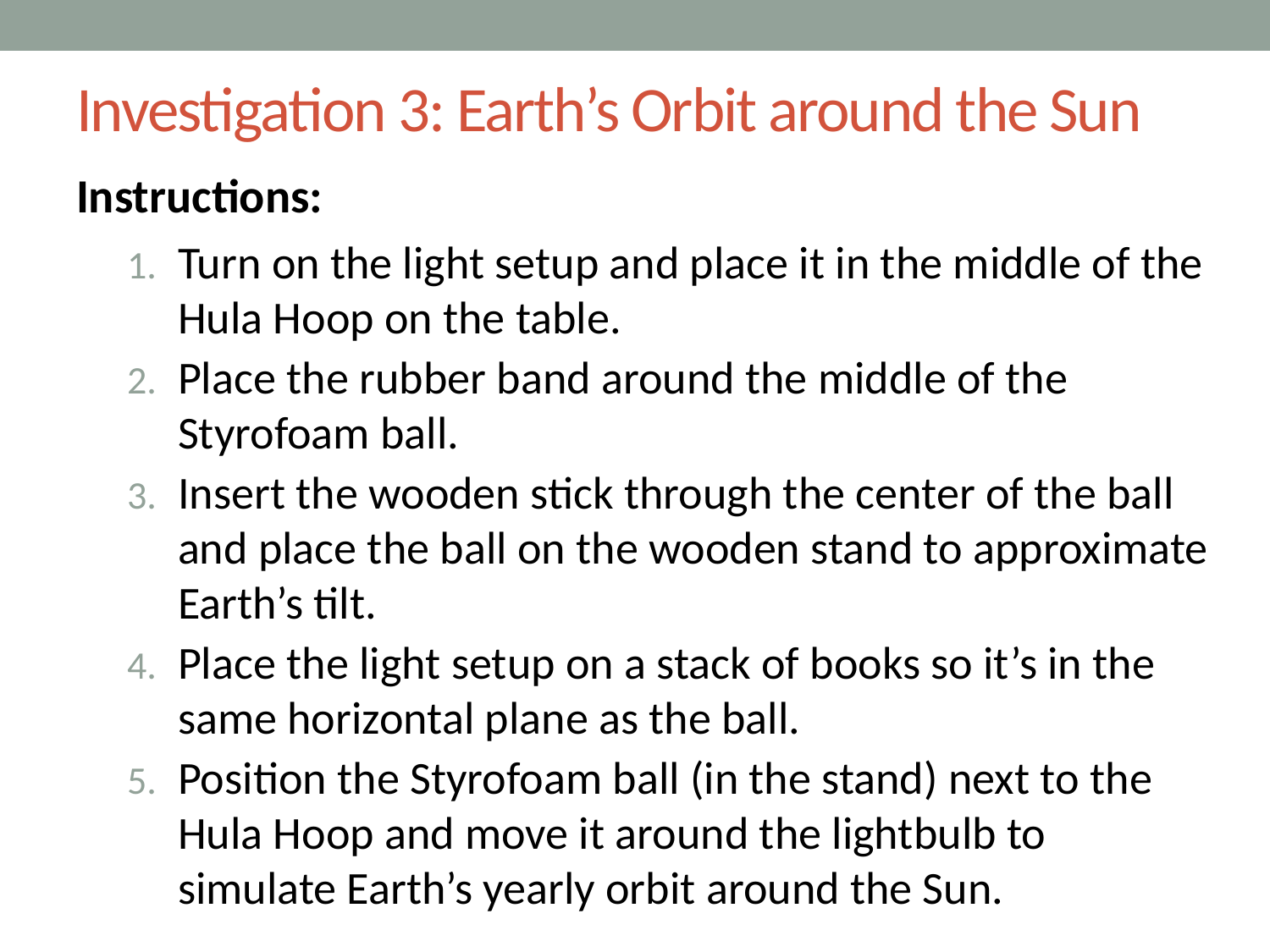

# Investigation 3: Earth’s Orbit around the Sun
Instructions:
Turn on the light setup and place it in the middle of the Hula Hoop on the table.
Place the rubber band around the middle of the Styrofoam ball.
Insert the wooden stick through the center of the ball and place the ball on the wooden stand to approximate Earth’s tilt.
Place the light setup on a stack of books so it’s in the same horizontal plane as the ball.
Position the Styrofoam ball (in the stand) next to the Hula Hoop and move it around the lightbulb to simulate Earth’s yearly orbit around the Sun.